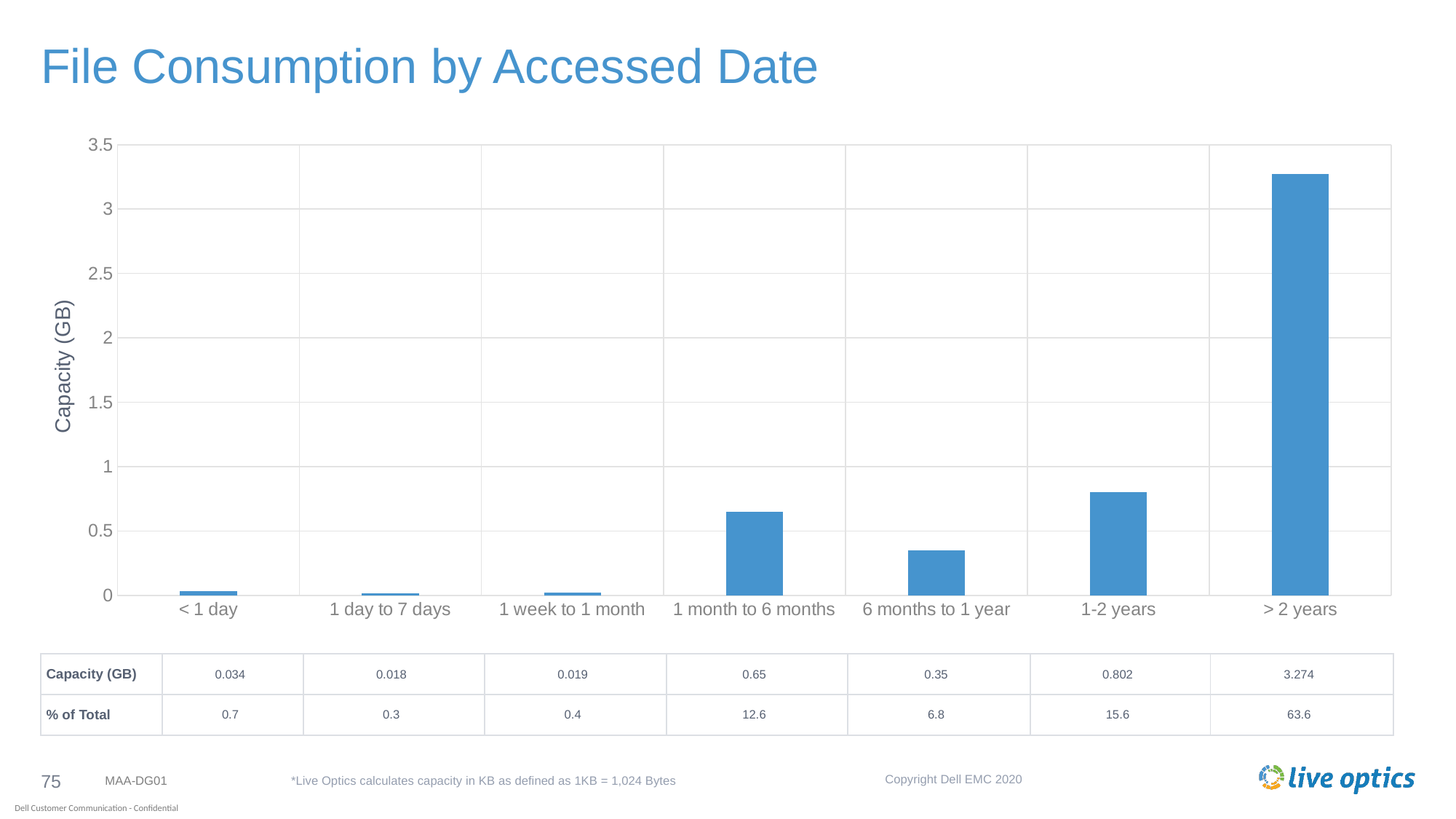

# File Consumption by Accessed Date

### Chart

| Category | Size (GB) |
|---|---|
| < 1 day | 0.034 |
| 1 day to 7 days | 0.018 |
| 1 week to 1 month | 0.019 |
| 1 month to 6 months | 0.65 |
| 6 months to 1 year | 0.35 |
| 1-2 years | 0.802 |
| > 2 years | 3.274 |
Capacity (GB)
| Capacity (GB) | 0.034 | 0.018 | 0.019 | 0.65 | 0.35 | 0.802 | 3.274 |
| --- | --- | --- | --- | --- | --- | --- | --- |
| % of Total | 0.7 | 0.3 | 0.4 | 12.6 | 6.8 | 15.6 | 63.6 |